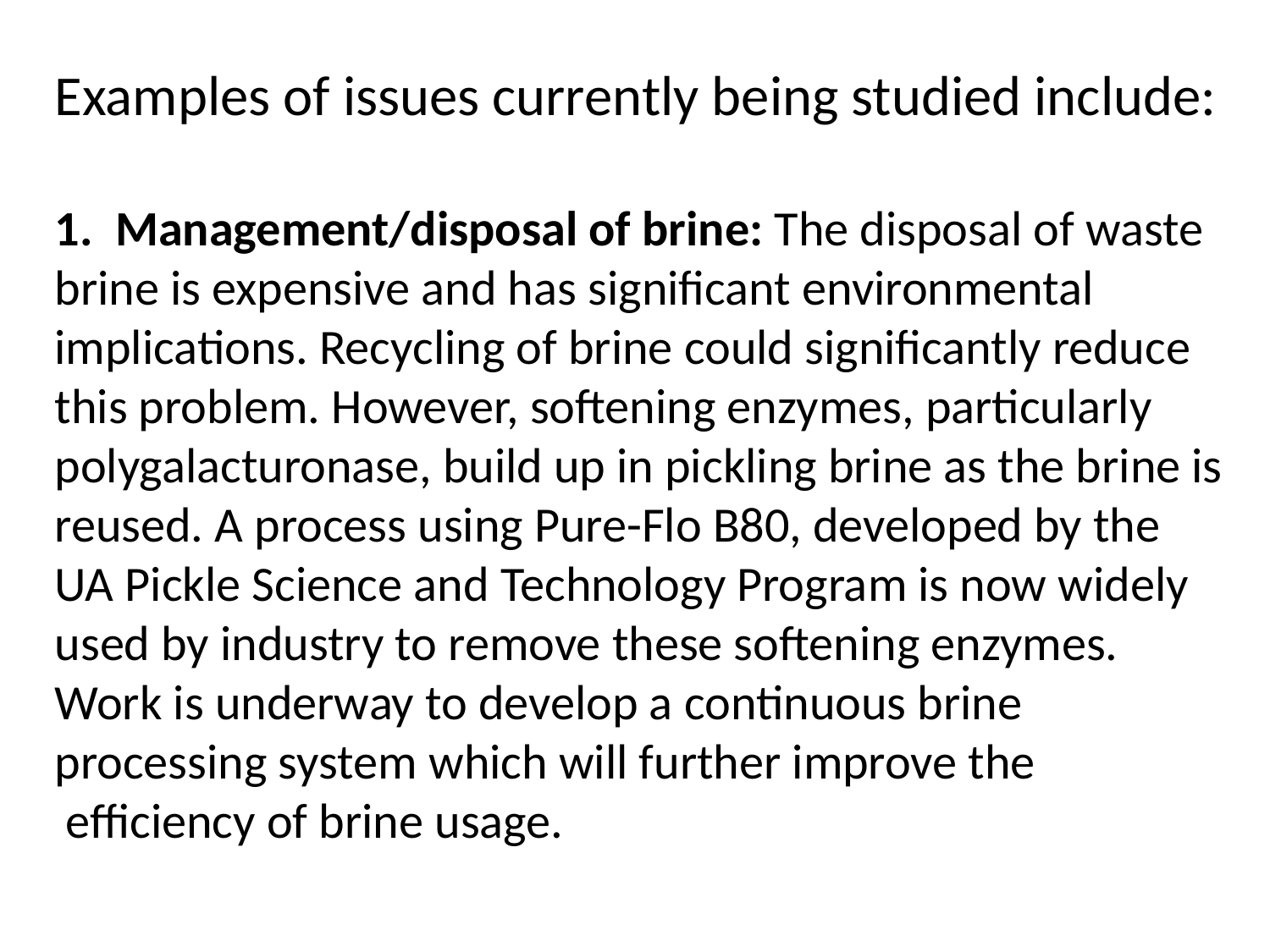

Examples of issues currently being studied include:
1.  Management/disposal of brine: The disposal of waste brine is expensive and has significant environmental implications. Recycling of brine could significantly reduce this problem. However, softening enzymes, particularly polygalacturonase, build up in pickling brine as the brine is reused. A process using Pure-Flo B80, developed by the UA Pickle Science and Technology Program is now widely used by industry to remove these softening enzymes. Work is underway to develop a continuous brine processing system which will further improve the  efficiency of brine usage.